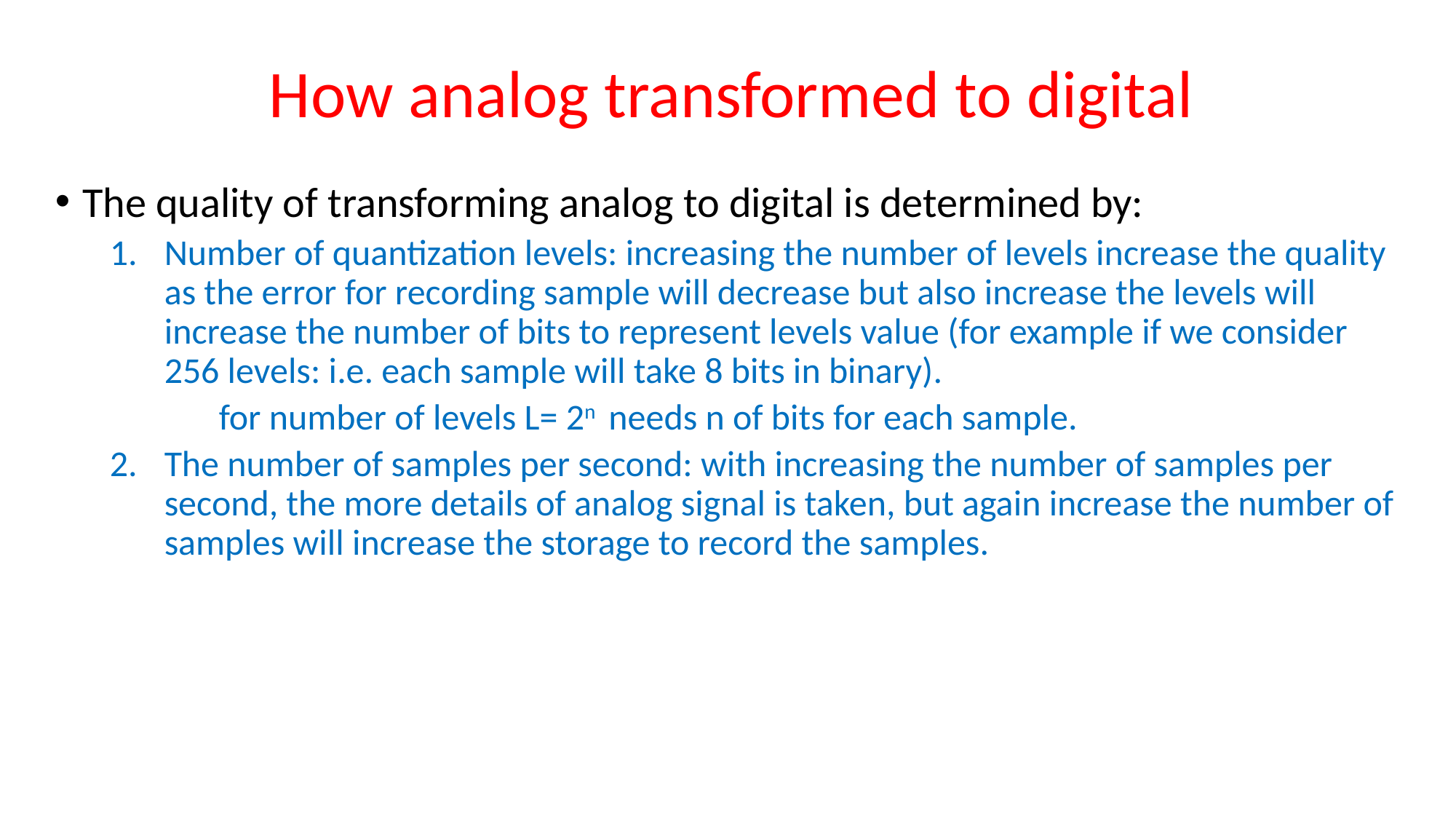

# How analog transformed to digital
The quality of transforming analog to digital is determined by:
Number of quantization levels: increasing the number of levels increase the quality as the error for recording sample will decrease but also increase the levels will increase the number of bits to represent levels value (for example if we consider 256 levels: i.e. each sample will take 8 bits in binary).
	for number of levels L= 2n  needs n of bits for each sample.
The number of samples per second: with increasing the number of samples per second, the more details of analog signal is taken, but again increase the number of samples will increase the storage to record the samples.